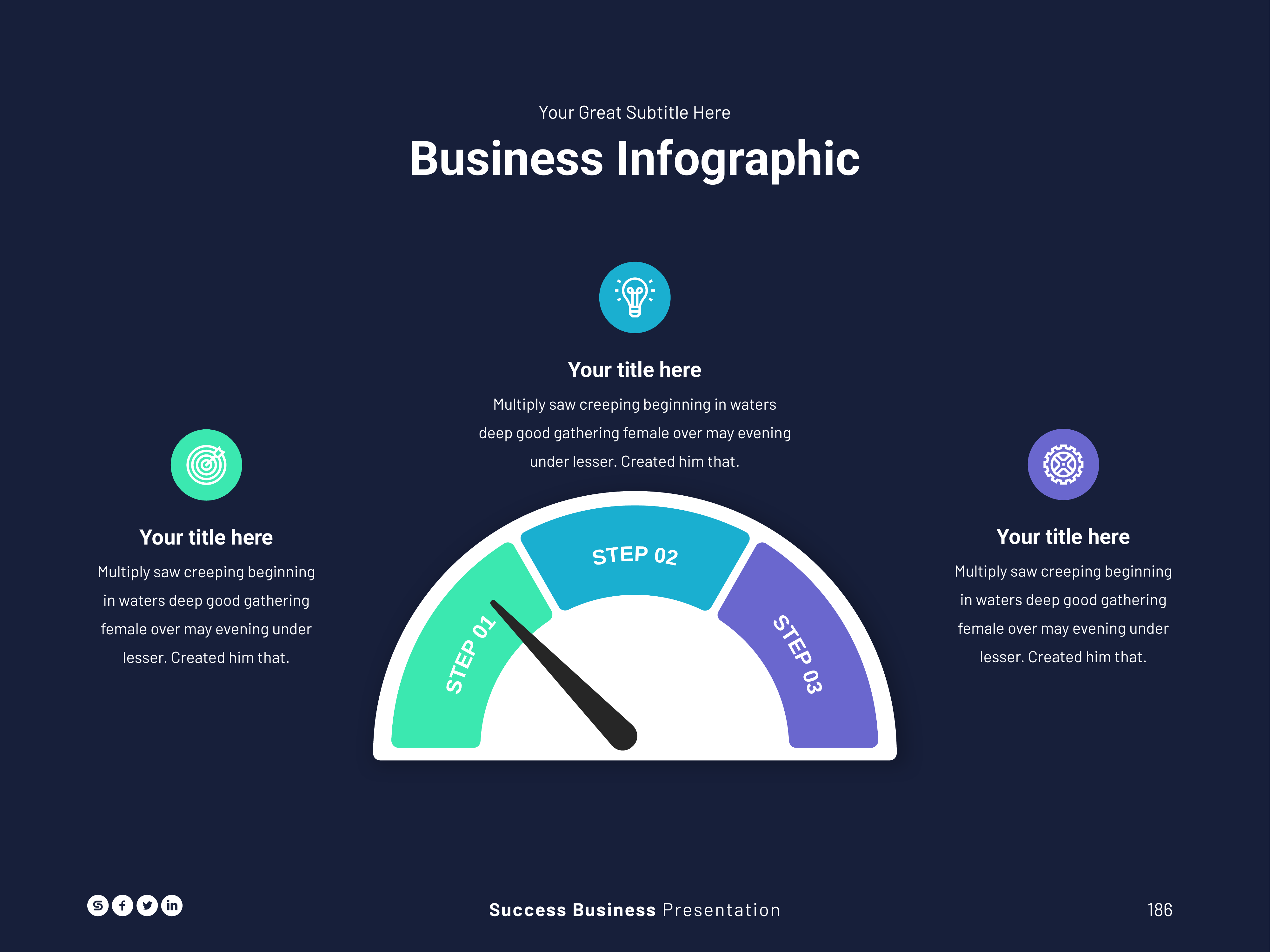

Your Great Subtitle Here
Business Infographic

Your title here
Multiply saw creeping beginning in waters deep good gathering female over may evening under lesser. Created him that.

STEP 02

STEP 01

STEP 03
Your title here
Multiply saw creeping beginning in waters deep good gathering female over may evening under lesser. Created him that.
Your title here
Multiply saw creeping beginning in waters deep good gathering female over may evening under lesser. Created him that.